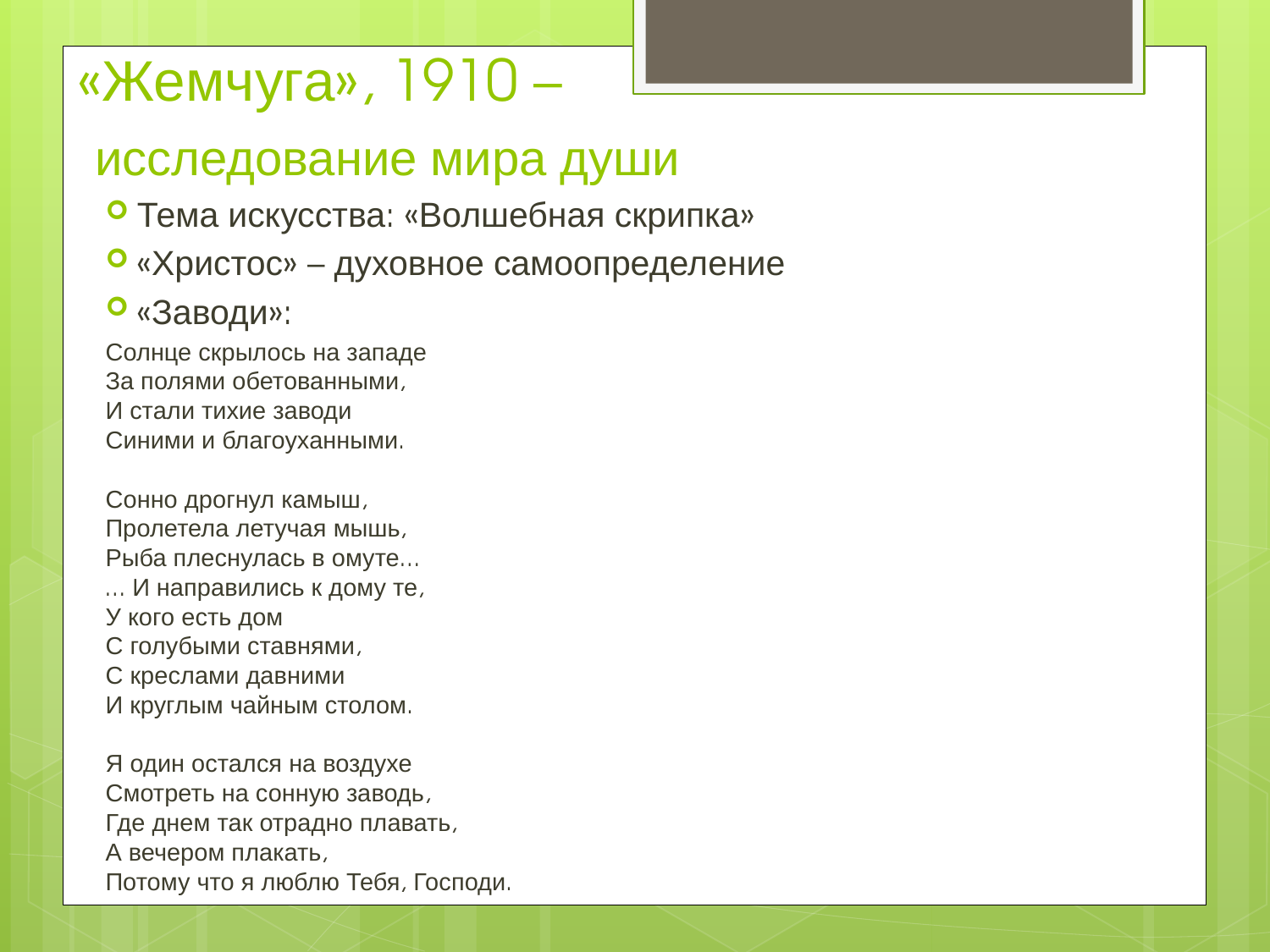

# «Жемчуга», 1910 – исследование мира души
Тема искусства: «Волшебная скрипка»
«Христос» – духовное самоопределение
«Заводи»:
Солнце скрылось на западе
За полями обетованными,
И стали тихие заводи
Синими и благоуханными.
Сонно дрогнул камыш,
Пролетела летучая мышь,
Рыба плеснулась в омуте…
… И направились к дому те,
У кого есть дом
С голубыми ставнями,
С креслами давними
И круглым чайным столом.
Я один остался на воздухе
Смотреть на сонную заводь,
Где днем так отрадно плавать,
А вечером плакать,
Потому что я люблю Тебя, Господи.